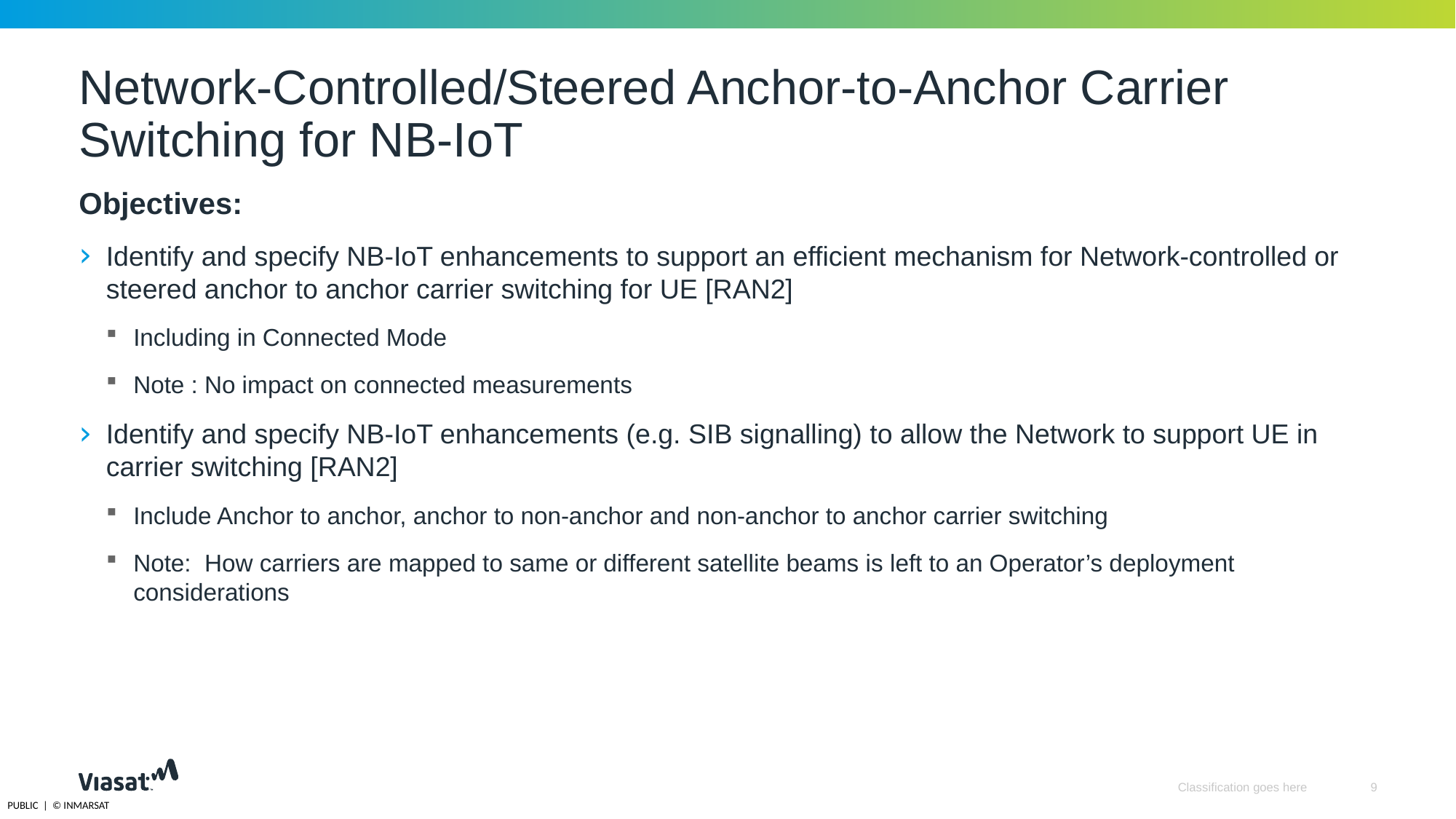

# Network-Controlled/Steered Anchor-to-Anchor Carrier Switching for NB-IoT
Objectives:
Identify and specify NB-IoT enhancements to support an efficient mechanism for Network-controlled or steered anchor to anchor carrier switching for UE [RAN2]
Including in Connected Mode
Note : No impact on connected measurements
Identify and specify NB-IoT enhancements (e.g. SIB signalling) to allow the Network to support UE in carrier switching [RAN2]
Include Anchor to anchor, anchor to non-anchor and non-anchor to anchor carrier switching
Note:  How carriers are mapped to same or different satellite beams is left to an Operator’s deployment considerations

Classification goes here
9